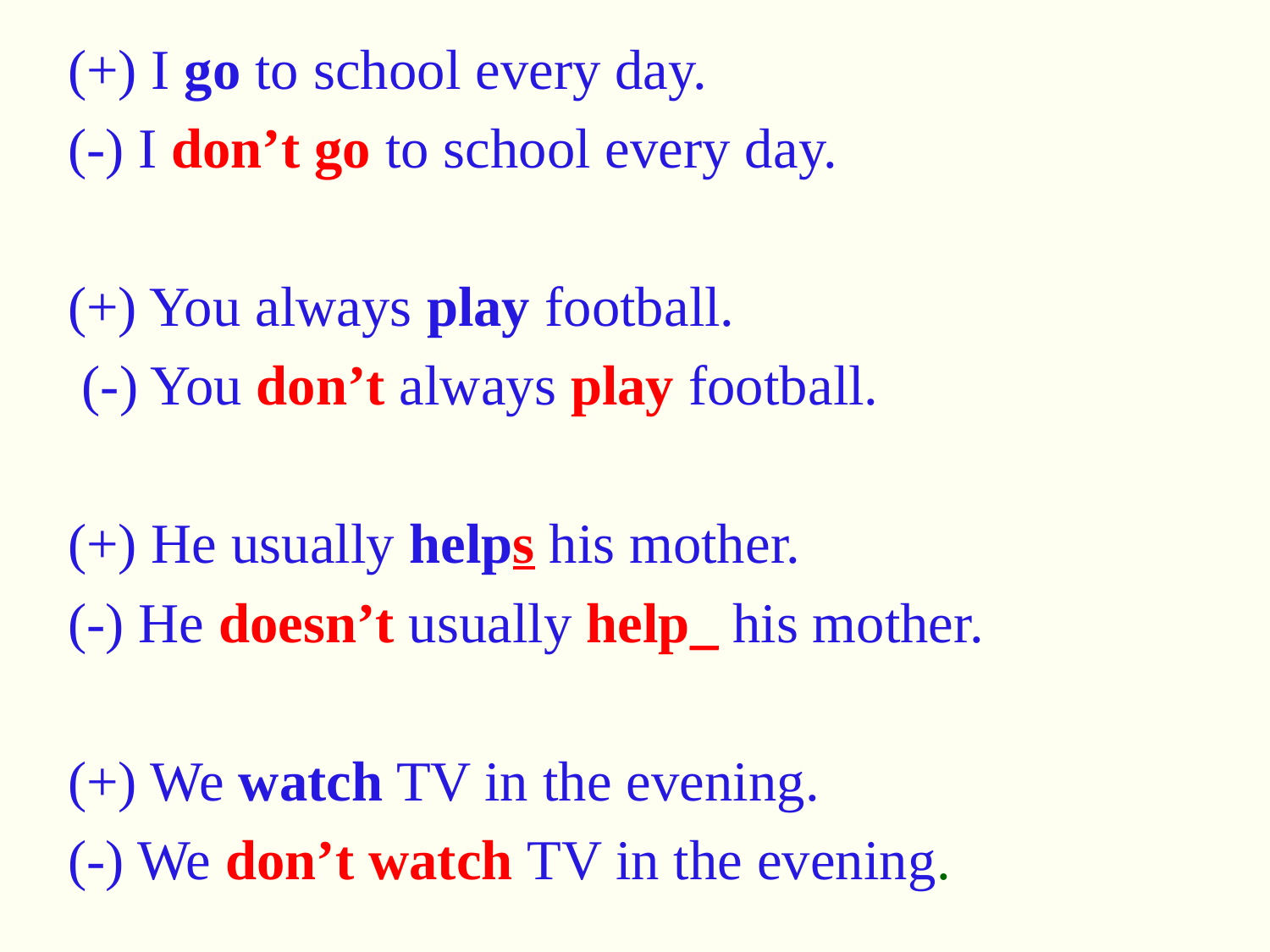

(+) I go to school every day.
(-) I don’t go to school every day.

(+) You always play football.
 (-) You don’t always play football.

(+) He usually helps his mother.
(-) He doesn’t usually help_ his mother.

(+) We watch TV in the evening.
(-) We don’t watch TV in the evening.